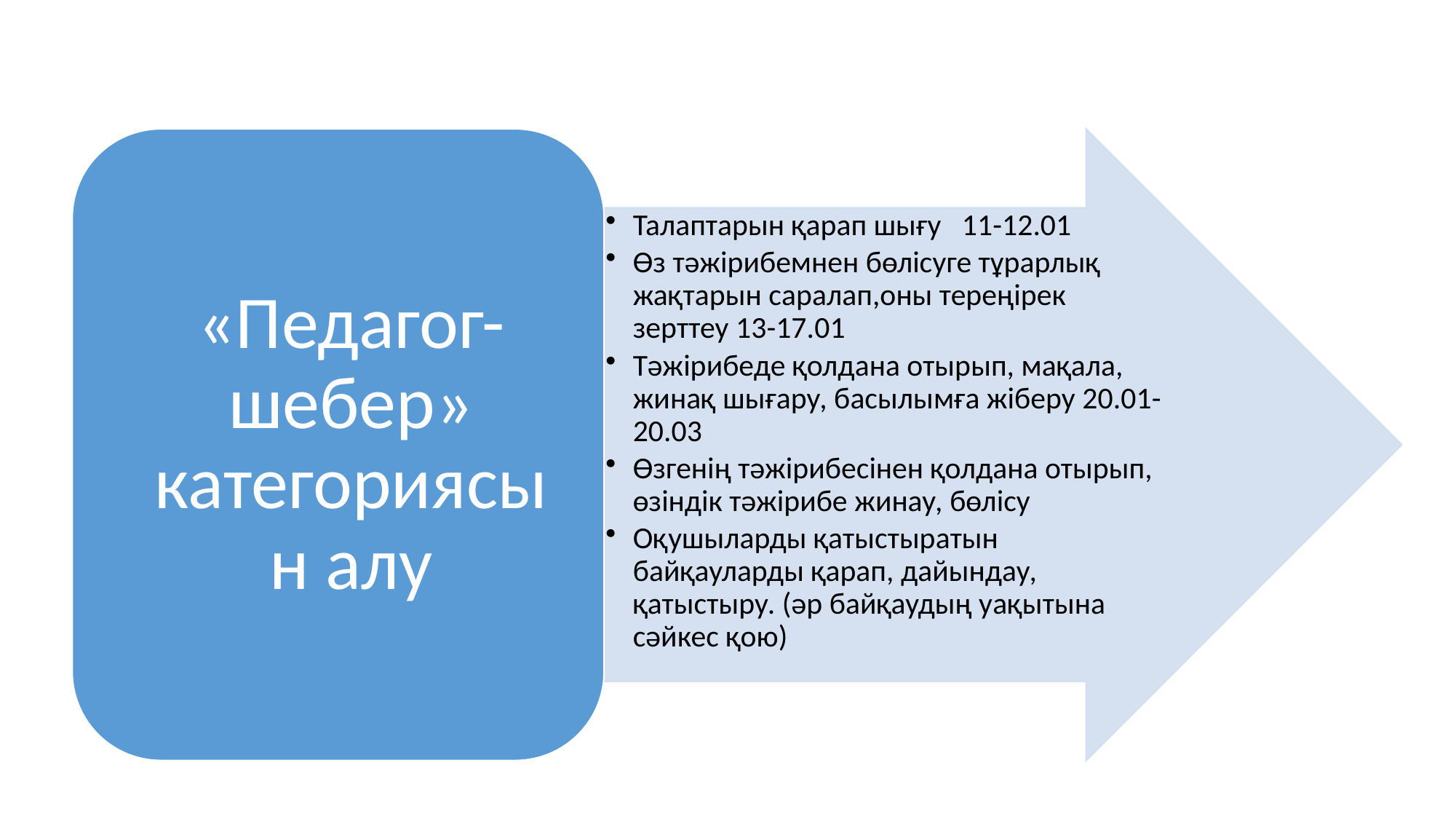

#
Талаптарын қарап шығу   11-12.01
Өз тәжірибемнен бөлісуге тұрарлық жақтарын саралап,оны тереңірек зерттеу 13-17.01
Тәжірибеде қолдана отырып, мақала, жинақ шығару, басылымға жіберу 20.01-20.03
Өзгенің тәжірибесінен қолдана отырып, өзіндік тәжірибе жинау, бөлісу
Оқушыларды қатыстыратын байқауларды қарап, дайындау, қатыстыру. (әр байқаудың уақытына сәйкес қою)
«Педагог-шебер» категориясын алу